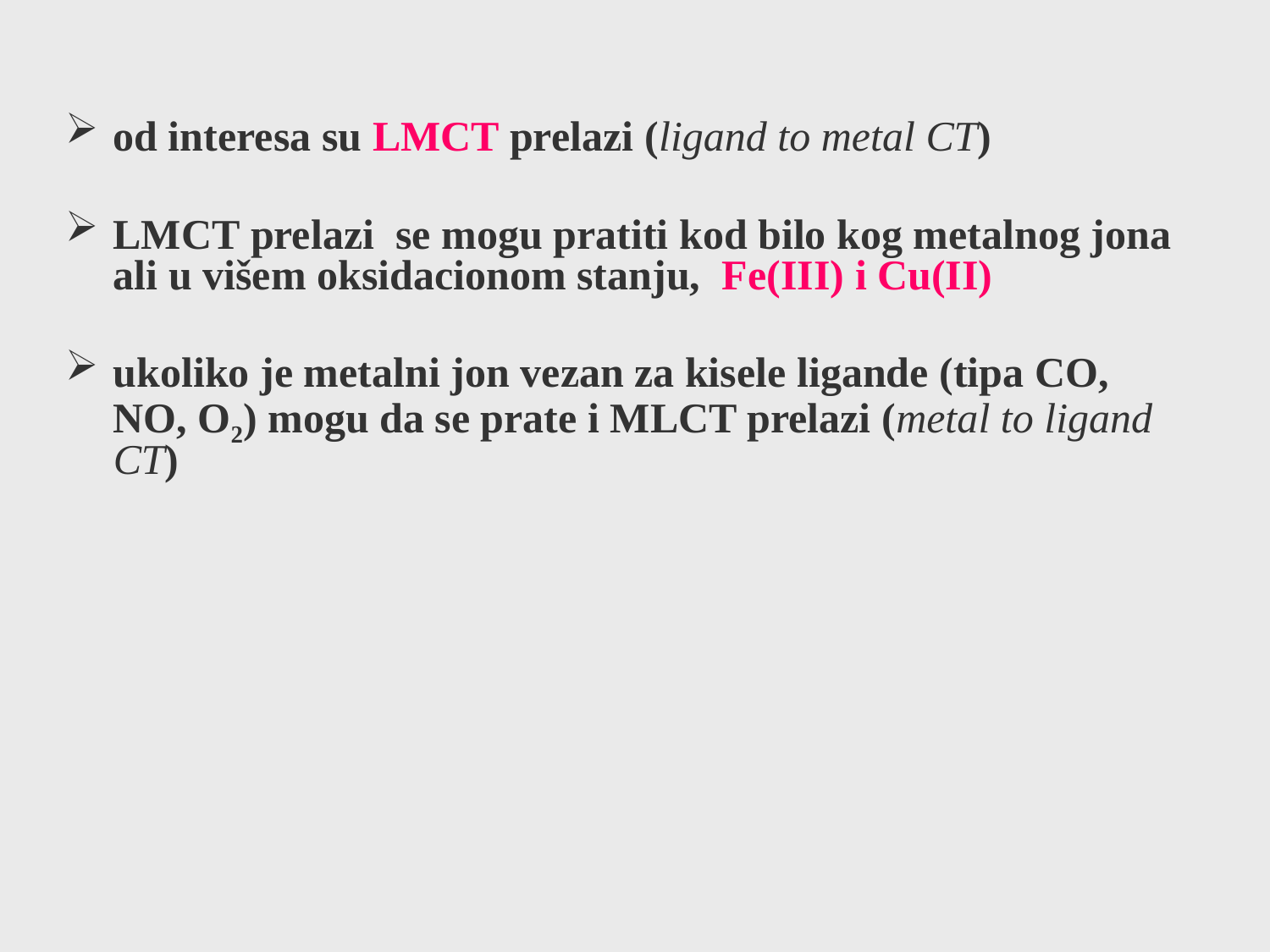

od interesa su LMCT prelazi (ligand to metal CT)

LMCT prelazi  se mogu pratiti kod bilo kog metalnog jona ali u višem oksidacionom stanju,  Fe(III) i Cu(II)

ukoliko je metalni jon vezan za kisele ligande (tipa CO, NO, O2) mogu da se prate i MLCT prelazi (metal to ligand CT)